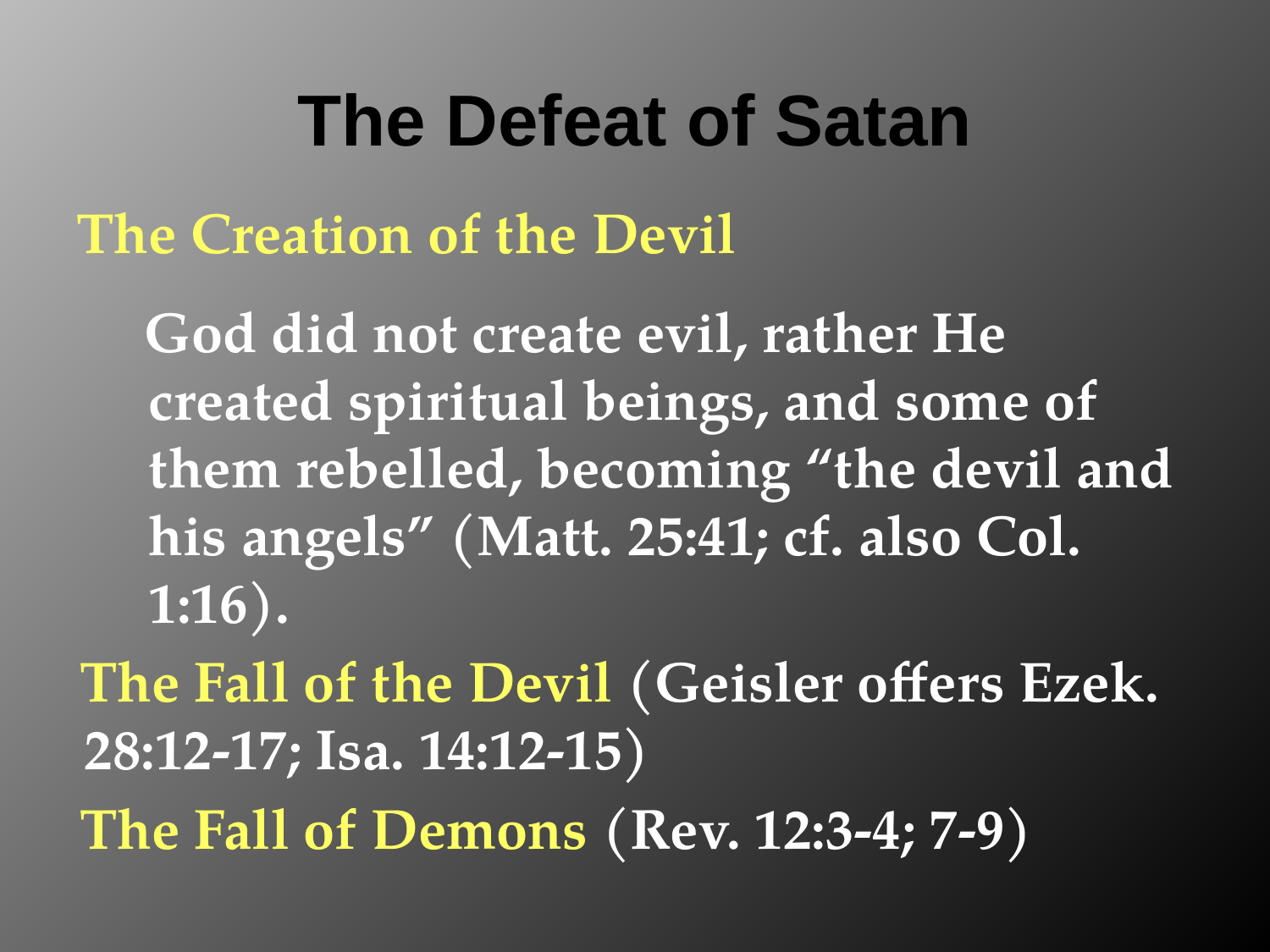

# The Defeat of Satan
The Creation of the Devil

God did not create evil, rather He created spiritual beings, and some of them rebelled, becoming “the devil and his angels” (Matt. 25:41; cf. also Col. 1:16).
The Fall of the Devil (Geisler offers Ezek. 28:12-17; Isa. 14:12-15)
The Fall of Demons (Rev. 12:3-4; 7-9)